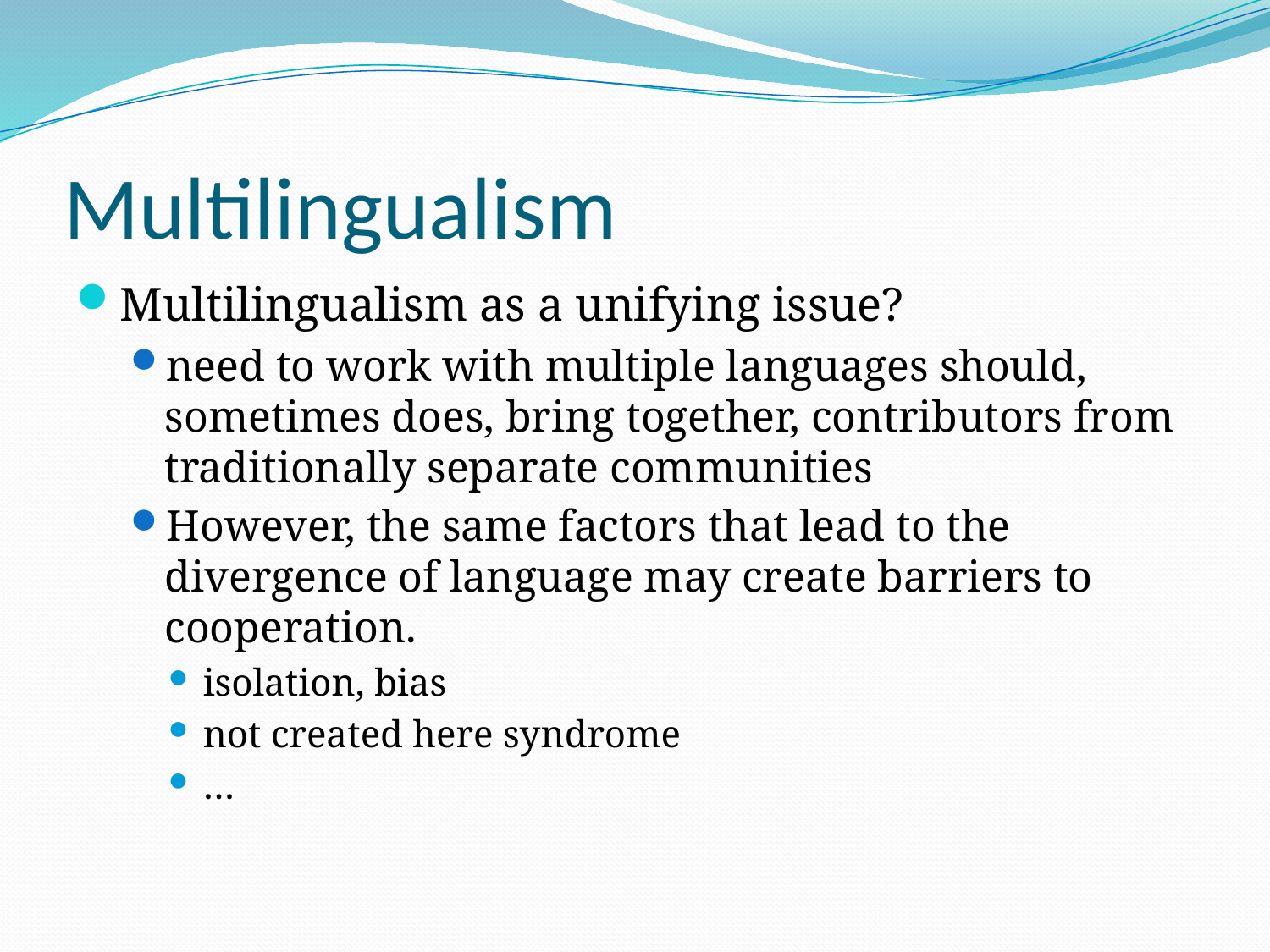

# Multilingualism
Multilingualism as a unifying issue?
need to work with multiple languages should, sometimes does, bring together, contributors from traditionally separate communities
However, the same factors that lead to the divergence of language may create barriers to cooperation.
isolation, bias
not created here syndrome
…